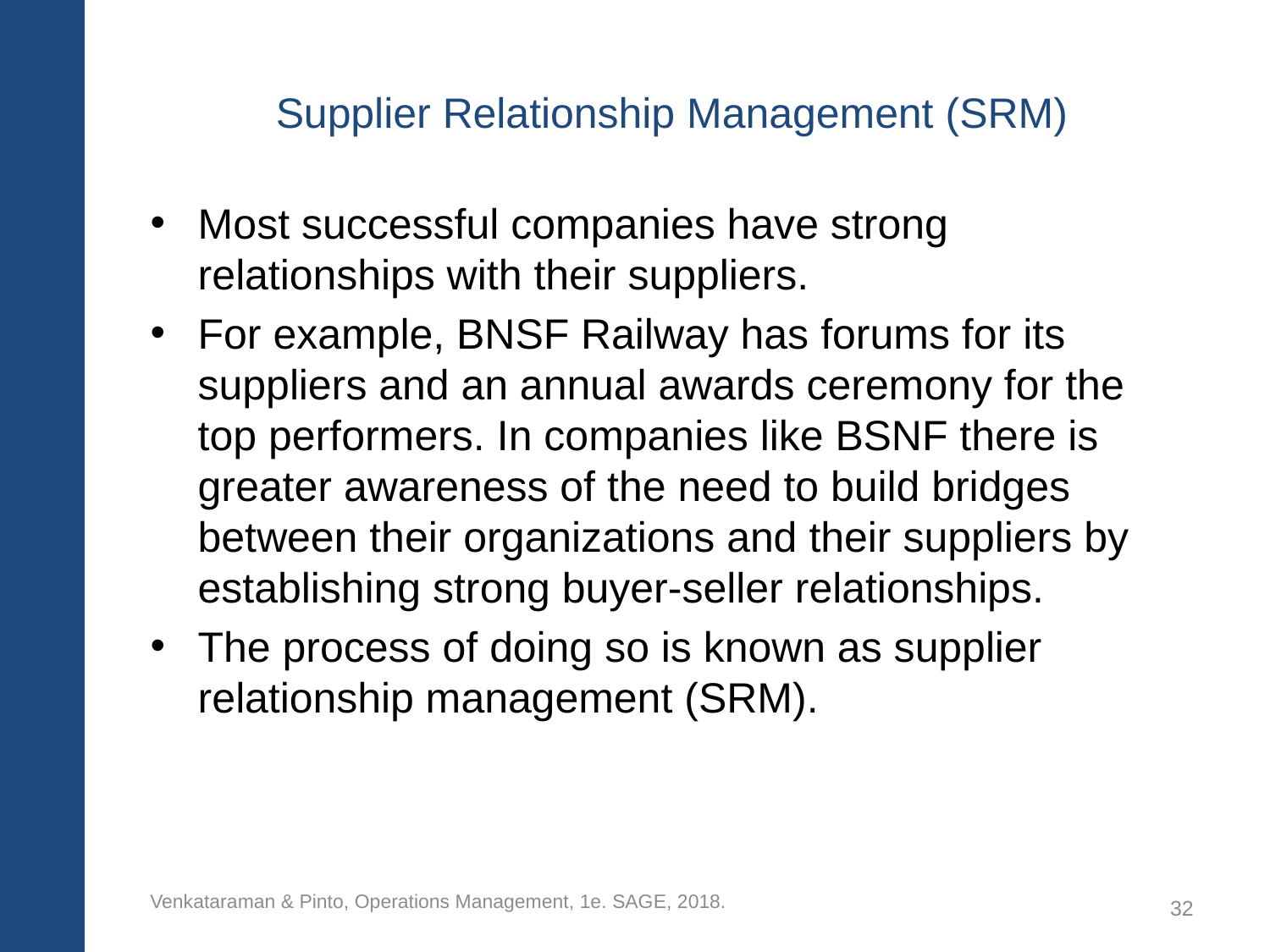

# Supplier Relationship Management (SRM)
Most successful companies have strong relationships with their suppliers.
For example, BNSF Railway has forums for its suppliers and an annual awards ceremony for the top performers. In companies like BSNF there is greater awareness of the need to build bridges between their organizations and their suppliers by establishing strong buyer-seller relationships.
The process of doing so is known as supplier relationship management (SRM).
Venkataraman & Pinto, Operations Management, 1e. SAGE, 2018.
32